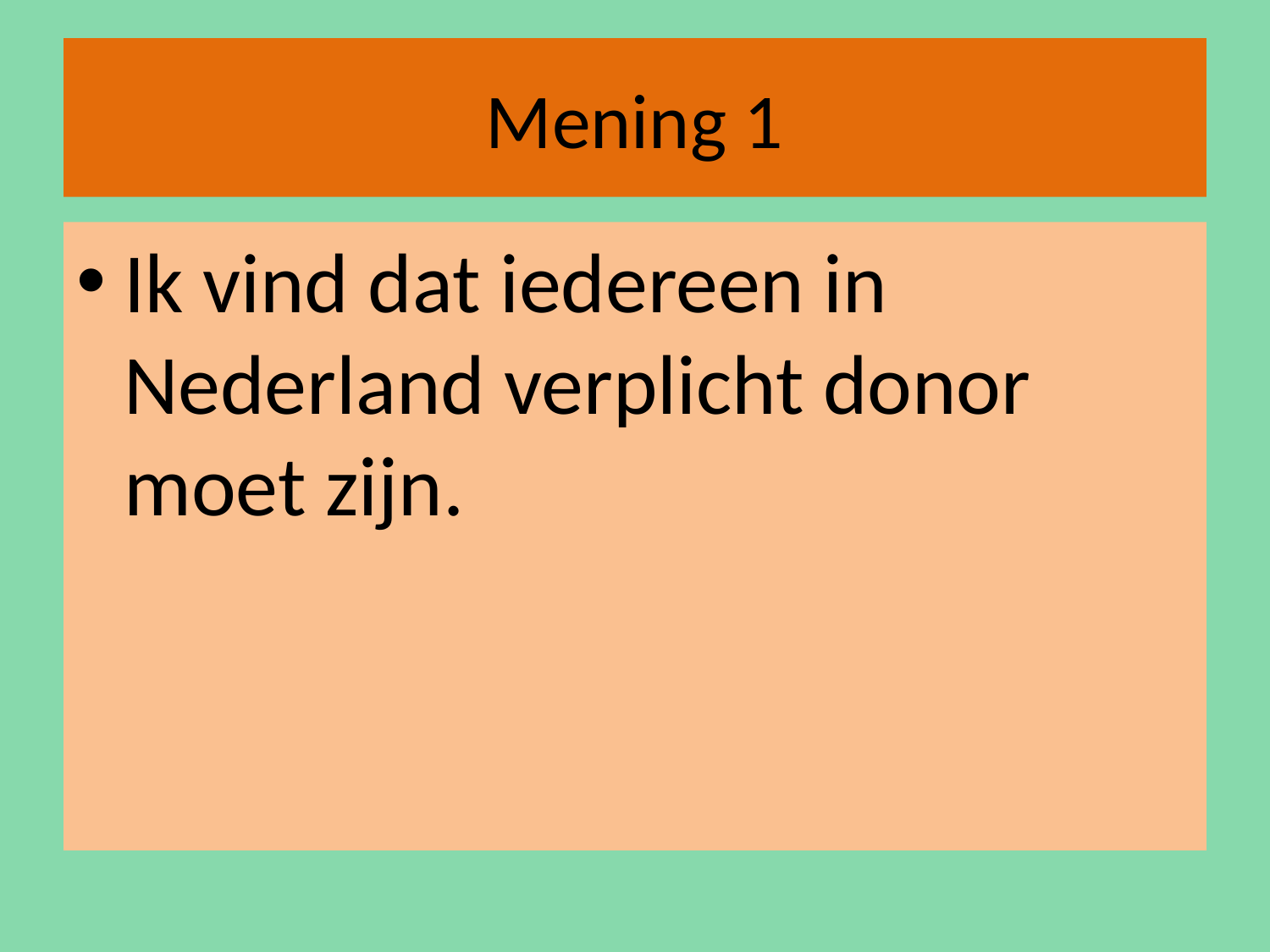

# Mening 1
Ik vind dat iedereen in Nederland verplicht donor moet zijn.